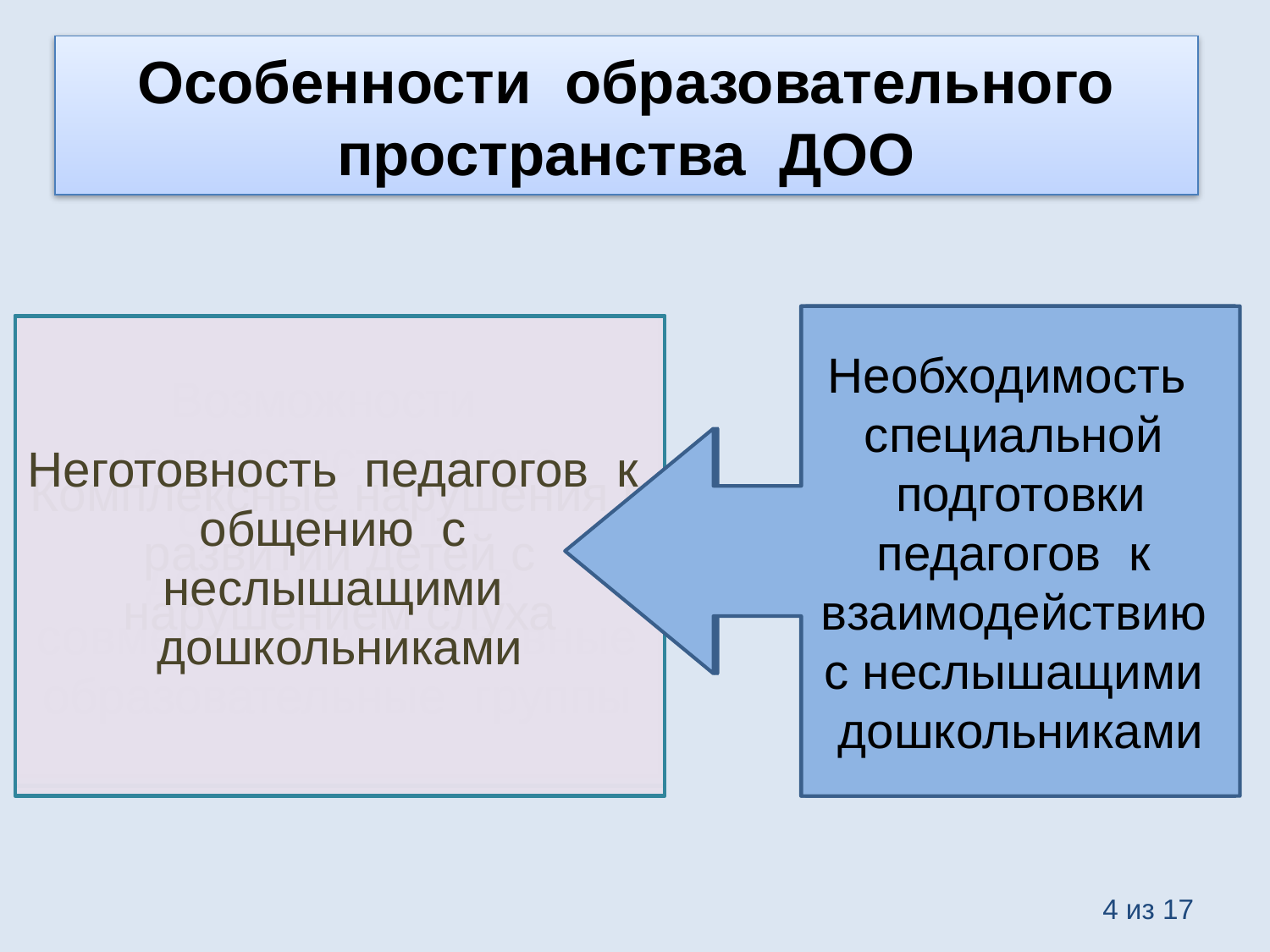

Особенности  образовательного пространства  ДОО
Необходимость   специальной  подготовки педагогов  к  взаимодействию  с неслышащими  дошкольниками
Меры дозирования инклюзивного воздействия
Необходимость  в интегрированных  формах   совместной  деятельности  детей
Возможности   непосредственного объединения  дошкольников в  совместные инклюзивные образовательные  группы
Комплексные нарушения в развитии детей с нарушением слуха
Неготовность  педагогов  к  общению  с  неслышащими  дошкольниками
4 из 17